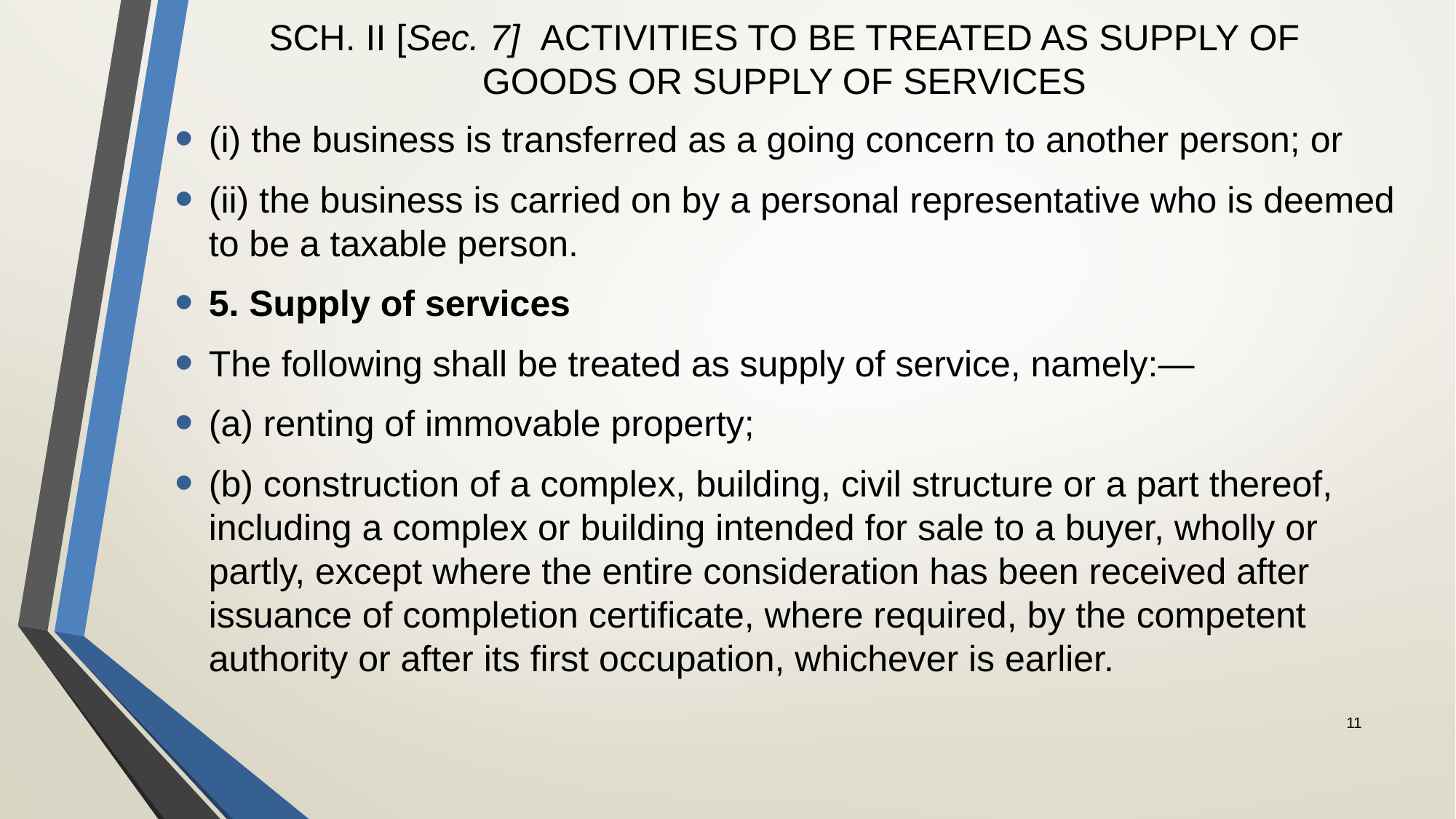

# SCH. II [Sec. 7]  ACTIVITIES TO BE TREATED AS SUPPLY OF GOODS OR SUPPLY OF SERVICES
(i) the business is transferred as a going concern to another person; or
(ii) the business is carried on by a personal representative who is deemed to be a taxable person.
5. Supply of services
The following shall be treated as supply of service, namely:—
(a) renting of immovable property;
(b) construction of a complex, building, civil structure or a part thereof, including a complex or building intended for sale to a buyer, wholly or partly, except where the entire consideration has been received after issuance of completion certificate, where required, by the competent authority or after its first occupation, whichever is earlier.
11